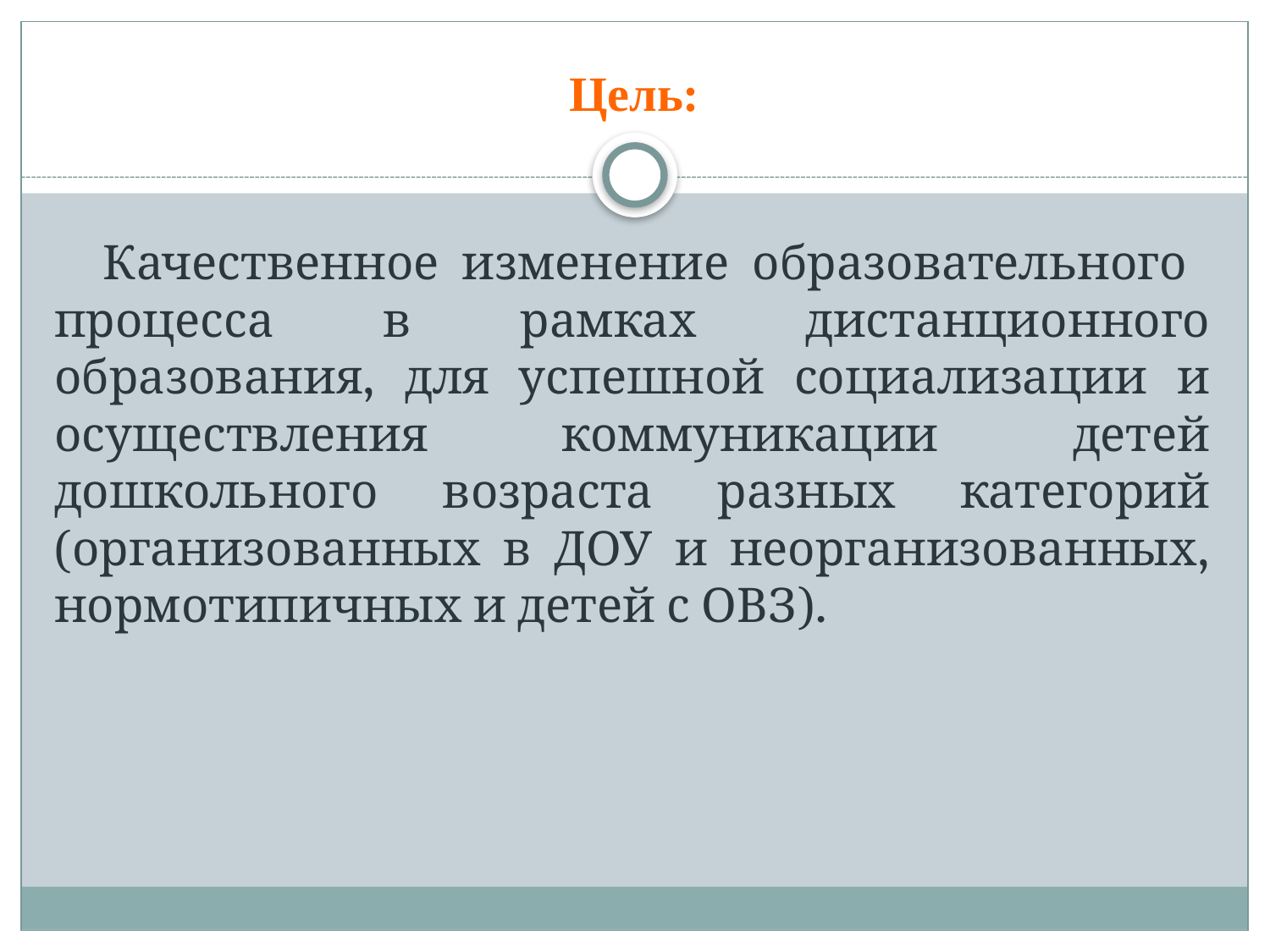

# Цель:
Качественное изменение образовательного  процесса в рамках дистанционного образования, для успешной социализации и осуществления коммуникации детей дошкольного возраста разных категорий (организованных в ДОУ и неорганизованных, нормотипичных и детей с ОВЗ).